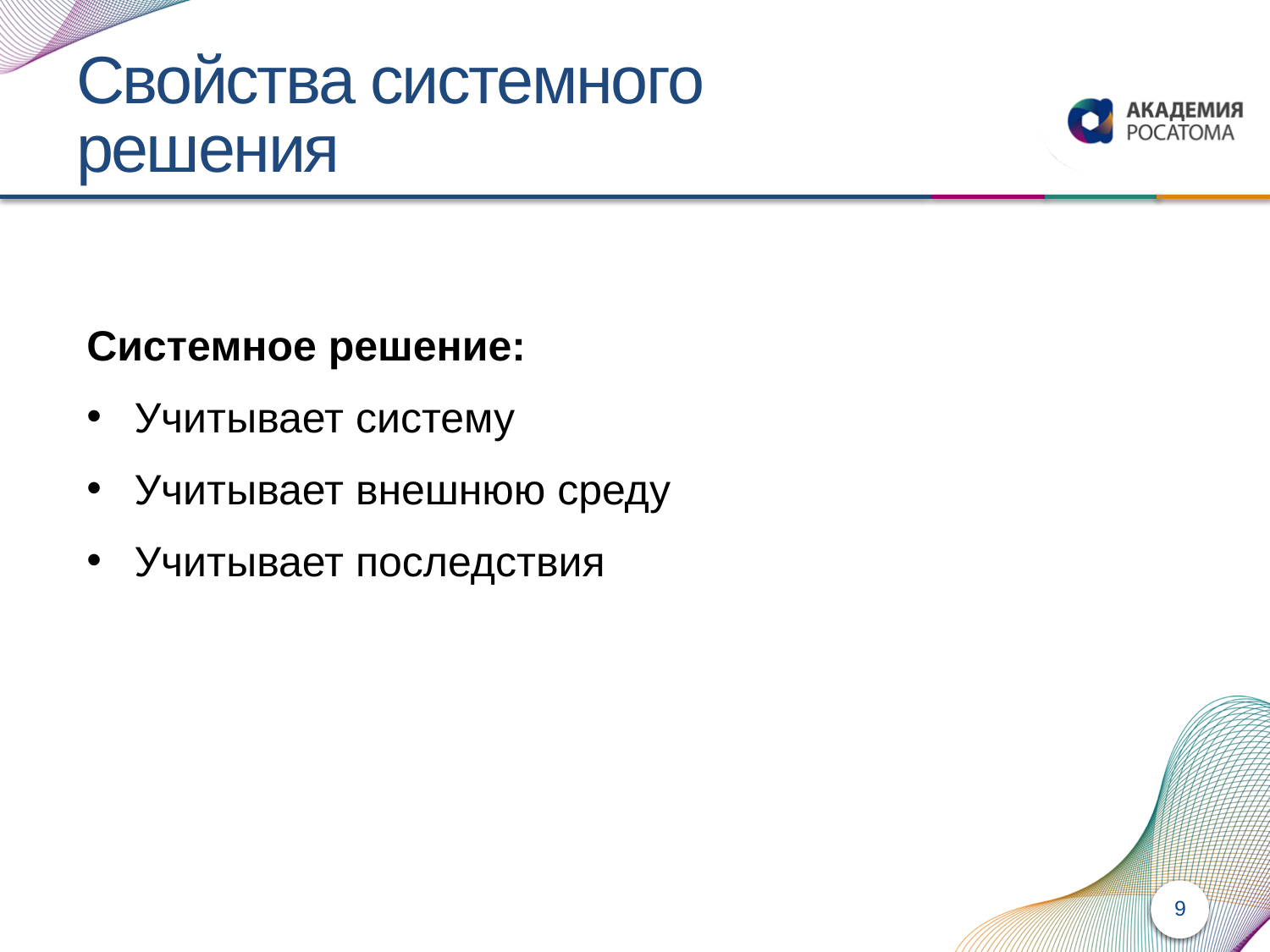

# Свойства системного решения
Системное решение:
Учитывает систему
Учитывает внешнюю среду
Учитывает последствия
9